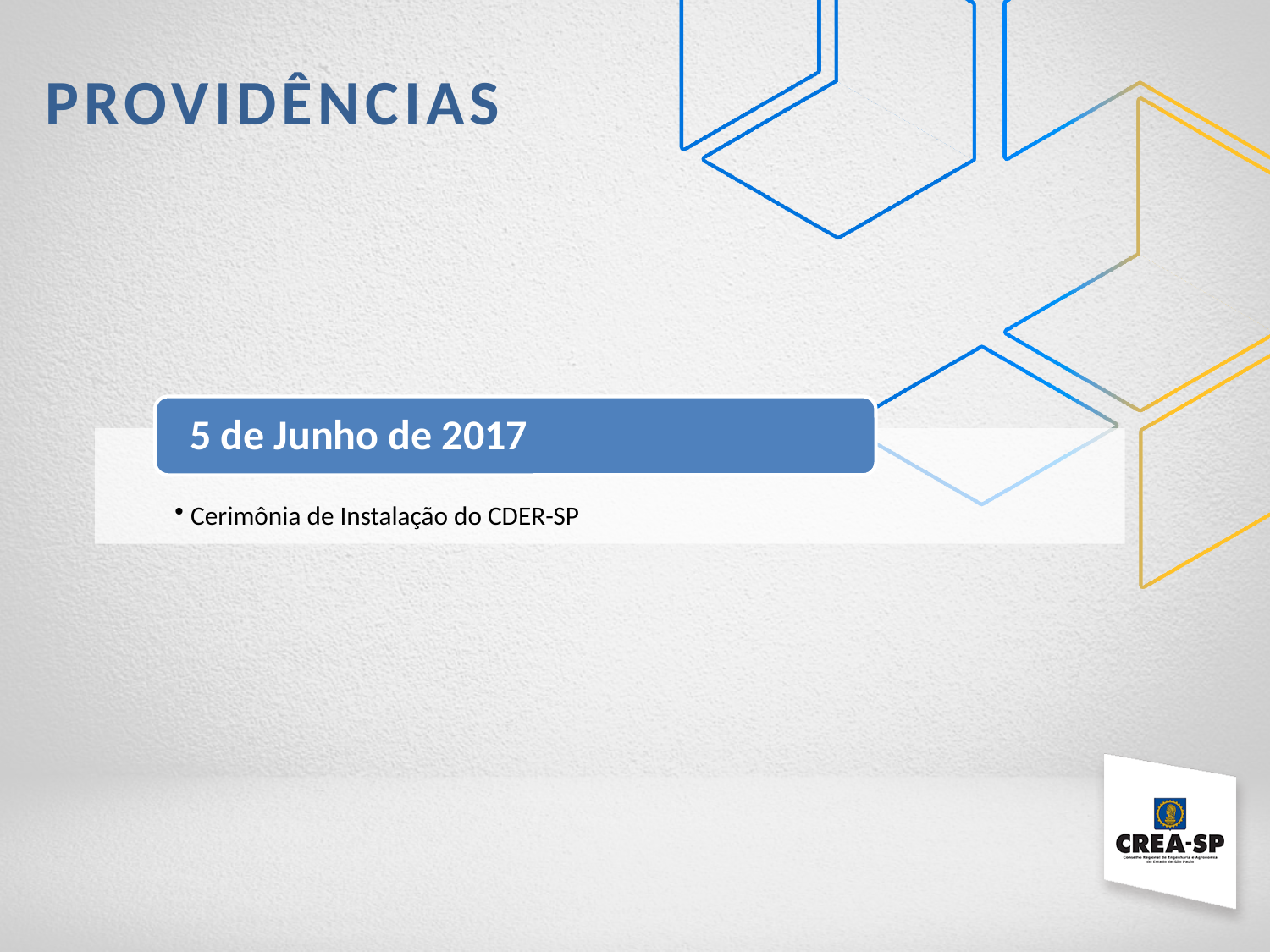

PROVIDÊNCIAS
Cerimônia de Instalação do CDER-SP
5 de Junho de 2017